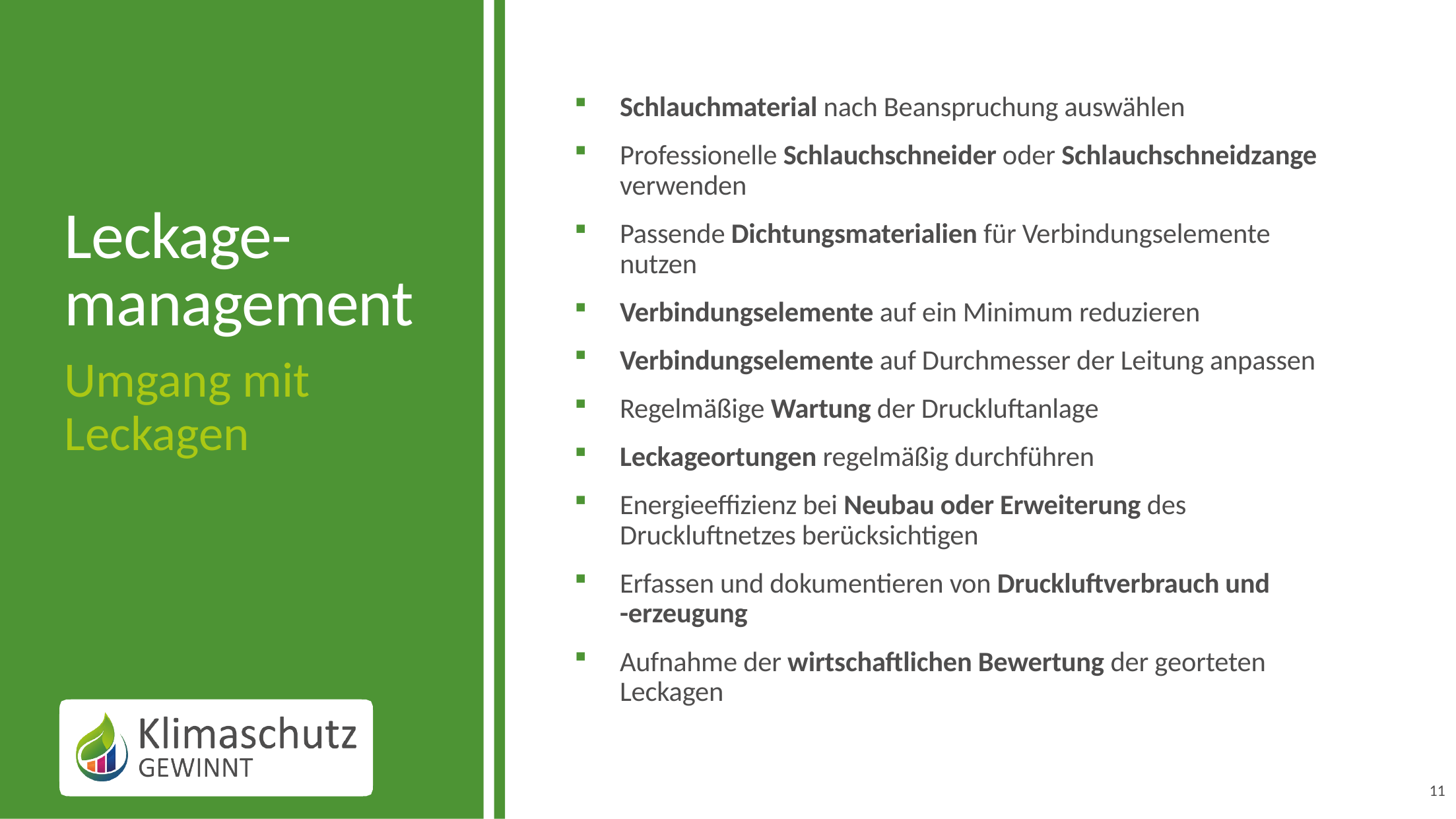

# Leckage-management
Schlauchmaterial nach Beanspruchung auswählen
Professionelle Schlauchschneider oder Schlauchschneidzange verwenden
Passende Dichtungsmaterialien für Verbindungselemente nutzen
Verbindungselemente auf ein Minimum reduzieren
Verbindungselemente auf Durchmesser der Leitung anpassen
Regelmäßige Wartung der Druckluftanlage
Leckageortungen regelmäßig durchführen
Energieeffizienz bei Neubau oder Erweiterung des Druckluftnetzes berücksichtigen
Erfassen und dokumentieren von Druckluftverbrauch und
-erzeugung
Aufnahme der wirtschaftlichen Bewertung der georteten Leckagen

Umgang mit Leckagen
11